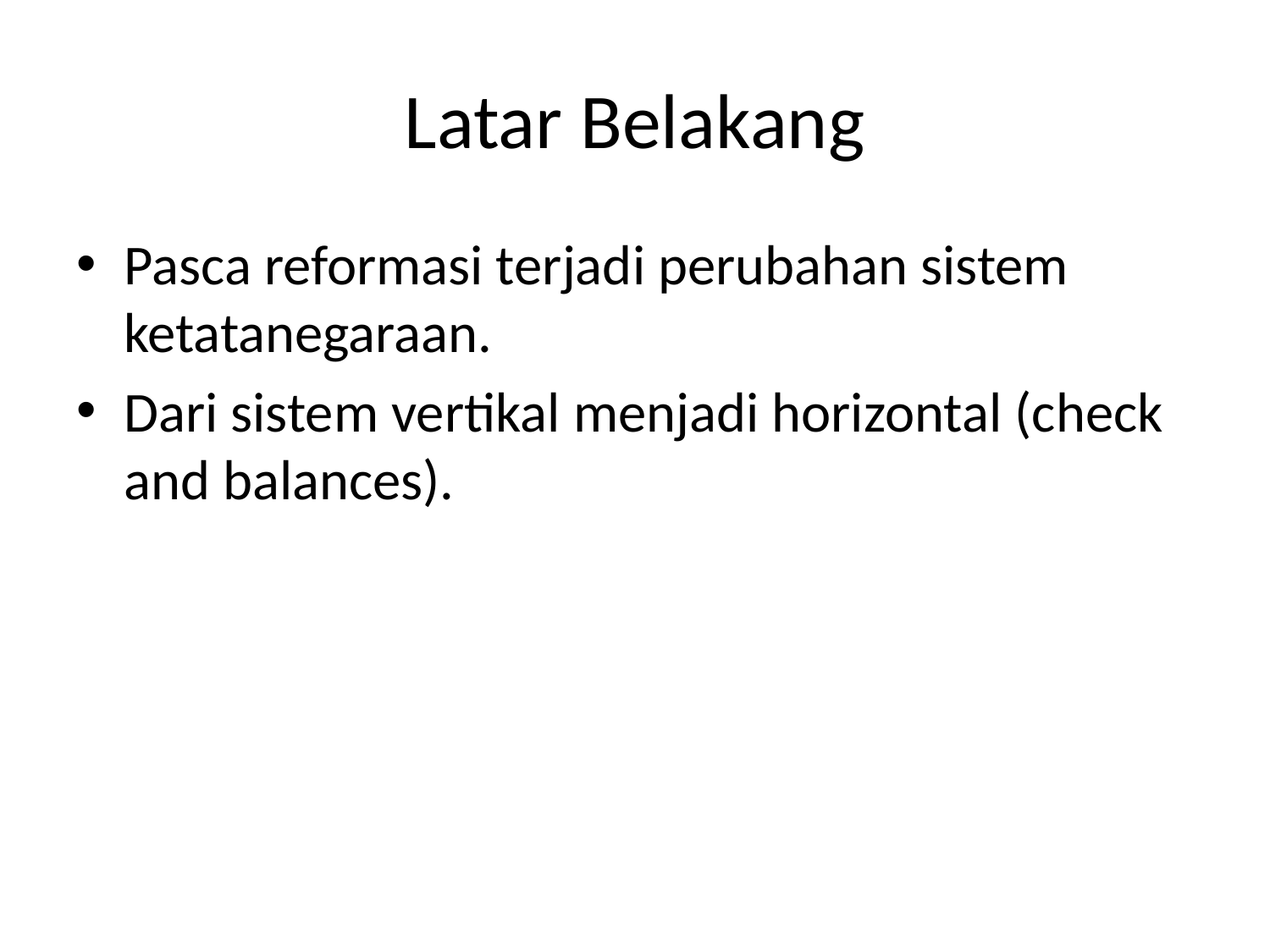

# Latar Belakang
Pasca reformasi terjadi perubahan sistem ketatanegaraan.
Dari sistem vertikal menjadi horizontal (check and balances).